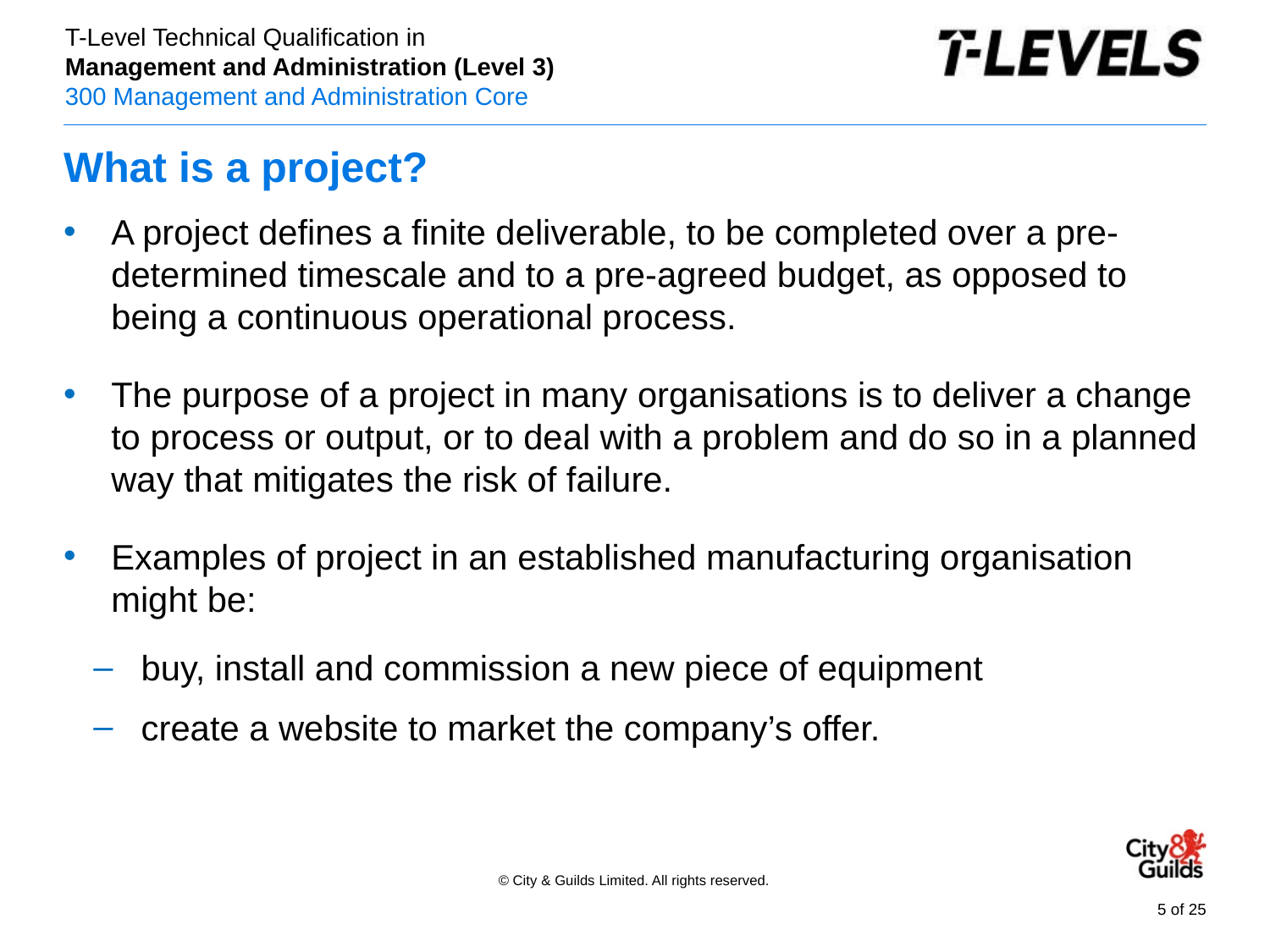

# What is a project?
A project defines a finite deliverable, to be completed over a pre-determined timescale and to a pre-agreed budget, as opposed to being a continuous operational process.
The purpose of a project in many organisations is to deliver a change to process or output, or to deal with a problem and do so in a planned way that mitigates the risk of failure.
Examples of project in an established manufacturing organisation might be:
buy, install and commission a new piece of equipment
create a website to market the company’s offer.